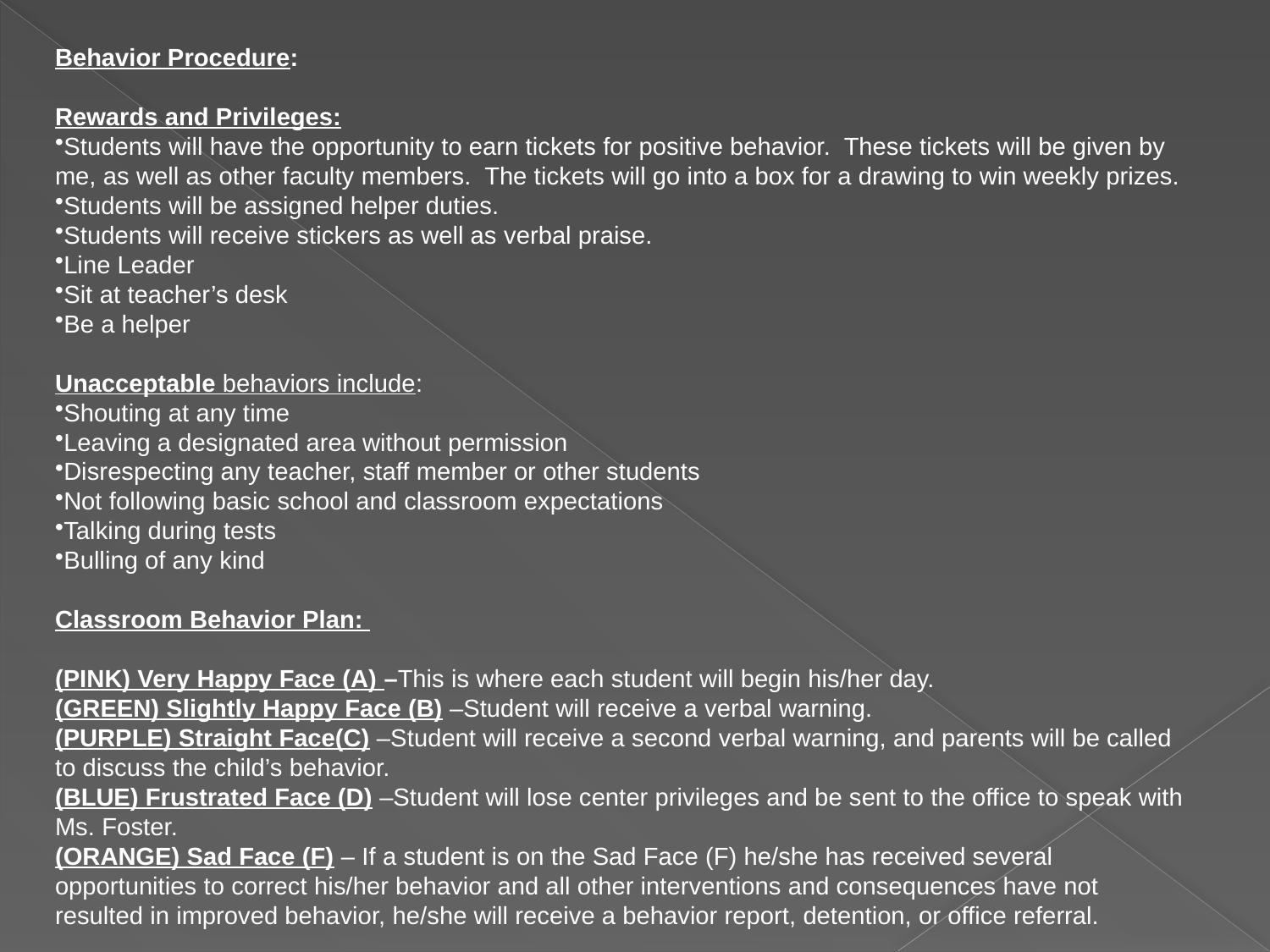

Behavior Procedure:

Rewards and Privileges:
Students will have the opportunity to earn tickets for positive behavior.  These tickets will be given by    me, as well as other faculty members.  The tickets will go into a box for a drawing to win weekly prizes.
Students will be assigned helper duties.
Students will receive stickers as well as verbal praise.
Line Leader
Sit at teacher’s desk
Be a helper

Unacceptable behaviors include:
Shouting at any time
Leaving a designated area without permission
Disrespecting any teacher, staff member or other students
Not following basic school and classroom expectations
Talking during tests
Bulling of any kind

Classroom Behavior Plan:

(PINK) Very Happy Face (A) –This is where each student will begin his/her day.
(GREEN) Slightly Happy Face (B) –Student will receive a verbal warning.
(PURPLE) Straight Face(C) –Student will receive a second verbal warning, and parents will be called to discuss the child’s behavior.
(BLUE) Frustrated Face (D) –Student will lose center privileges and be sent to the office to speak with Ms. Foster.
(ORANGE) Sad Face (F) – If a student is on the Sad Face (F) he/she has received several opportunities to correct his/her behavior and all other interventions and consequences have not resulted in improved behavior, he/she will receive a behavior report, detention, or office referral.